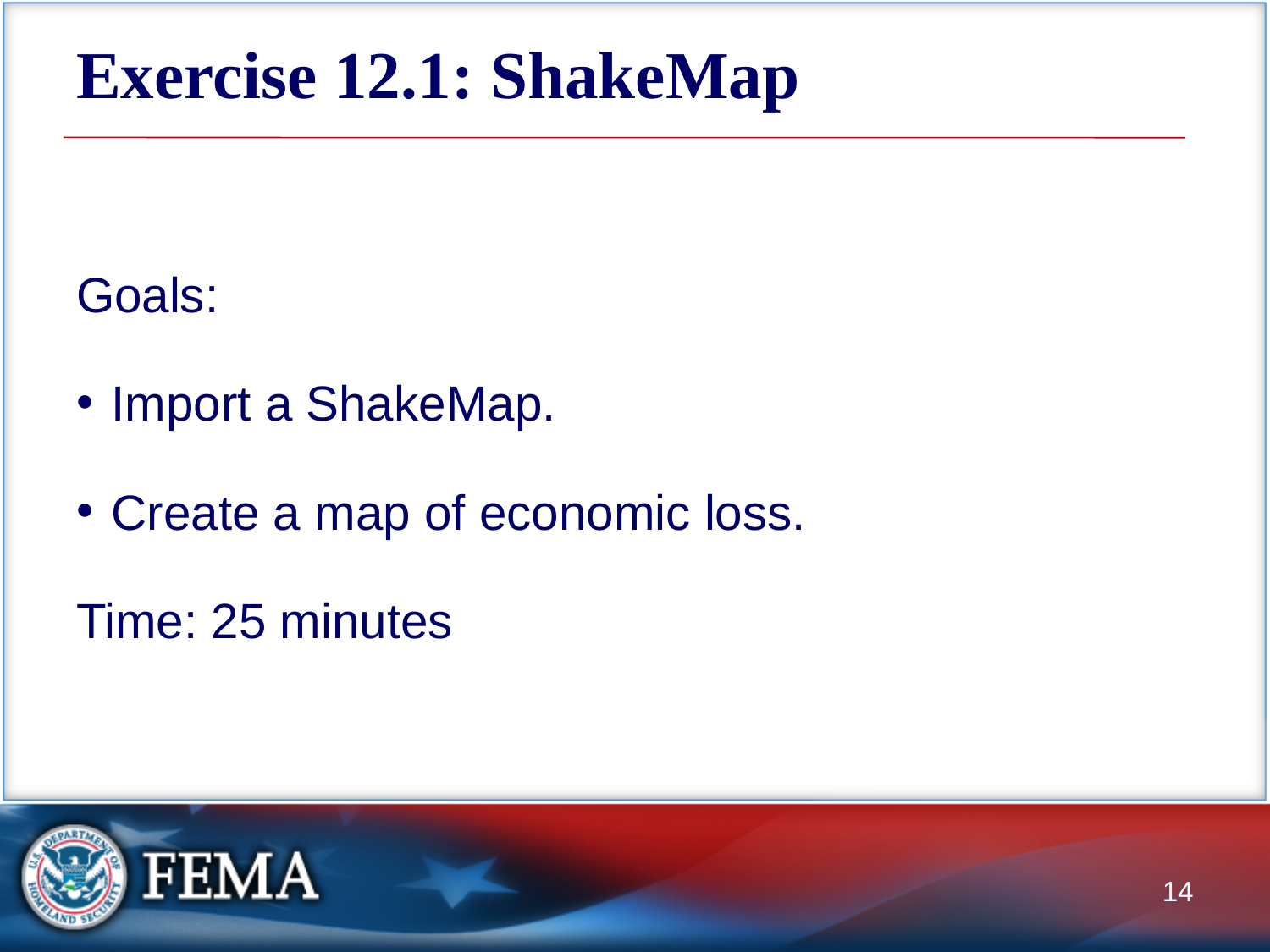

# Exercise 12.1: ShakeMap

Goals:
Import a ShakeMap.
Create a map of economic loss.
Time: 25 minutes
14